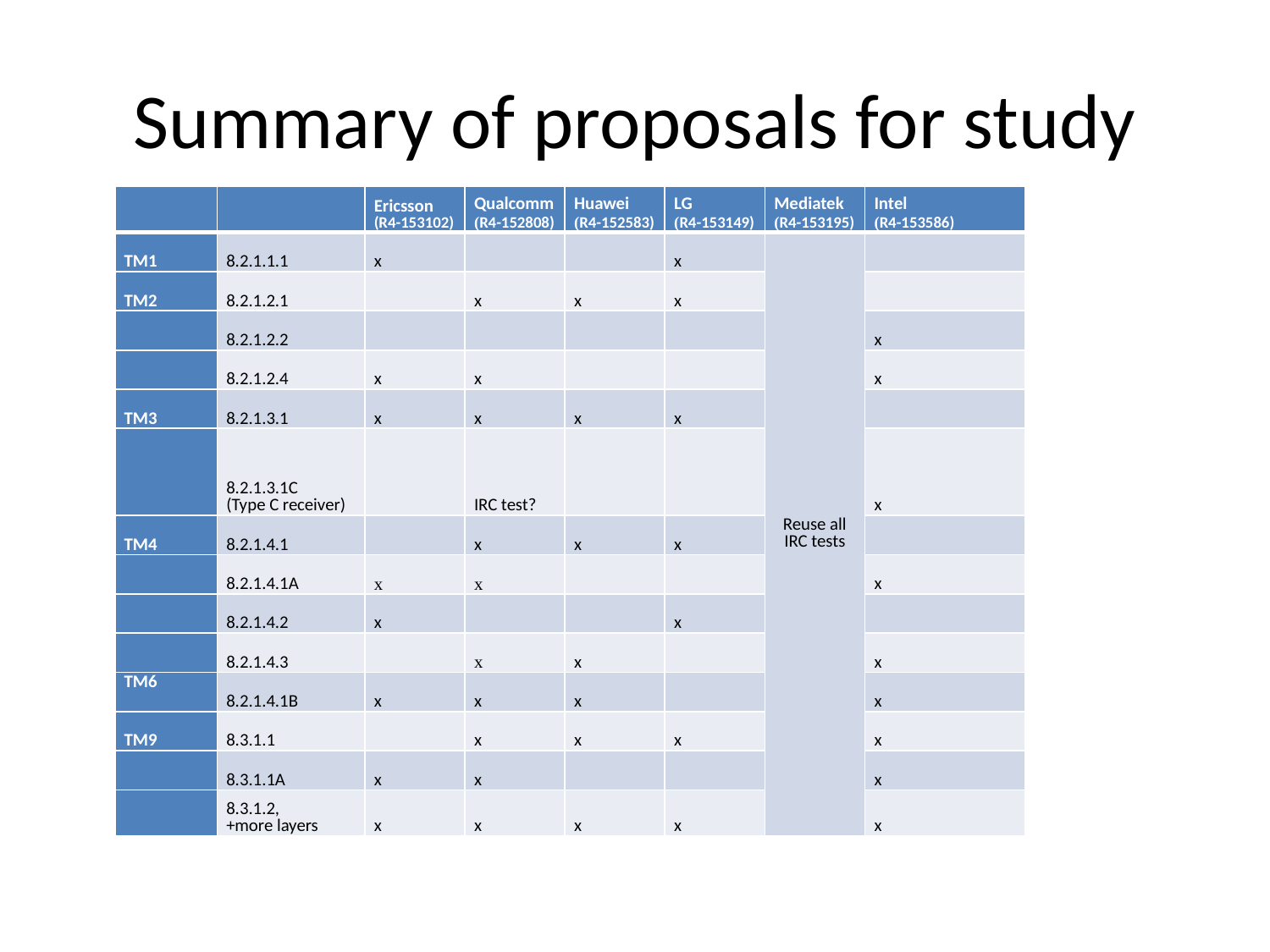

# Summary of proposals for study
|  |  | Ericsson (R4-153102) | Qualcomm (R4-152808) | Huawei (R4-152583) | LG (R4-153149) | Mediatek (R4-153195) | Intel (R4-153586) |
| --- | --- | --- | --- | --- | --- | --- | --- |
| TM1 | 8.2.1.1.1 | x |  |  | x | Reuse all IRC tests |  |
| TM2 | 8.2.1.2.1 |  | x | x | x |  |  |
|  | 8.2.1.2.2 |  |  |  |  |  | x |
|  | 8.2.1.2.4 | x | x |  |  |  | x |
| TM3 | 8.2.1.3.1 | x | x | x | x |  |  |
|  | 8.2.1.3.1C (Type C receiver) |  | IRC test? |  |  |  | x |
| TM4 | 8.2.1.4.1 |  | x | x | x |  |  |
|  | 8.2.1.4.1A | x | x |  |  |  | x |
|  | 8.2.1.4.2 | x |  |  | x |  |  |
|  | 8.2.1.4.3 |  | x | x |  |  | x |
| TM6 | 8.2.1.4.1B | x | x | x |  |  | x |
| TM9 | 8.3.1.1 |  | x | x | x |  | x |
|  | 8.3.1.1A | x | x |  |  |  | x |
|  | 8.3.1.2, +more layers | x | x | x | x |  | x |